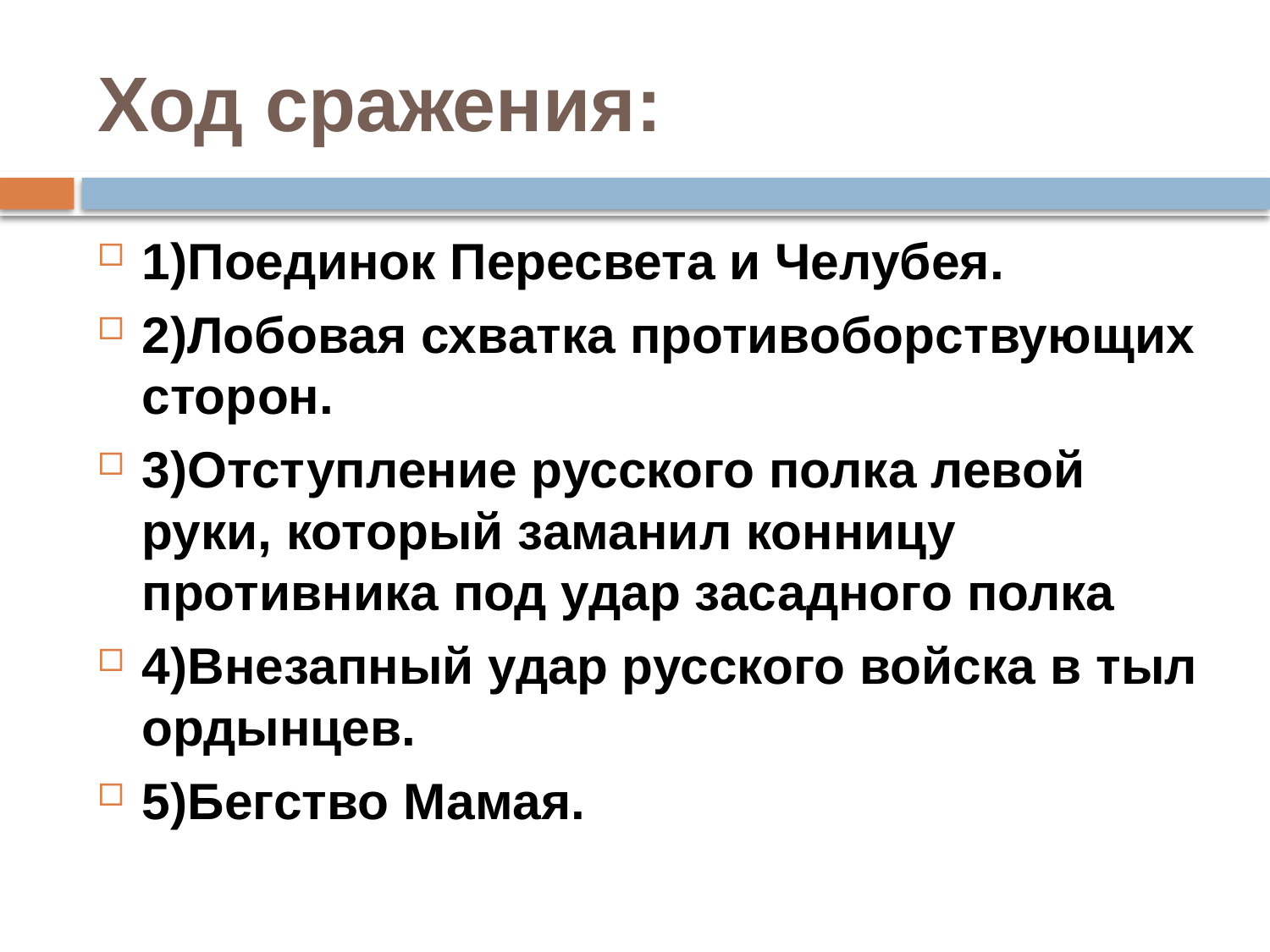

# Ход сражения:
1)Поединок Пересвета и Челубея.
2)Лобовая схватка противоборствующих сторон.
3)Отступление русского полка левой руки, который заманил конницу противника под удар засадного полка
4)Внезапный удар русского войска в тыл ордынцев.
5)Бегство Мамая.